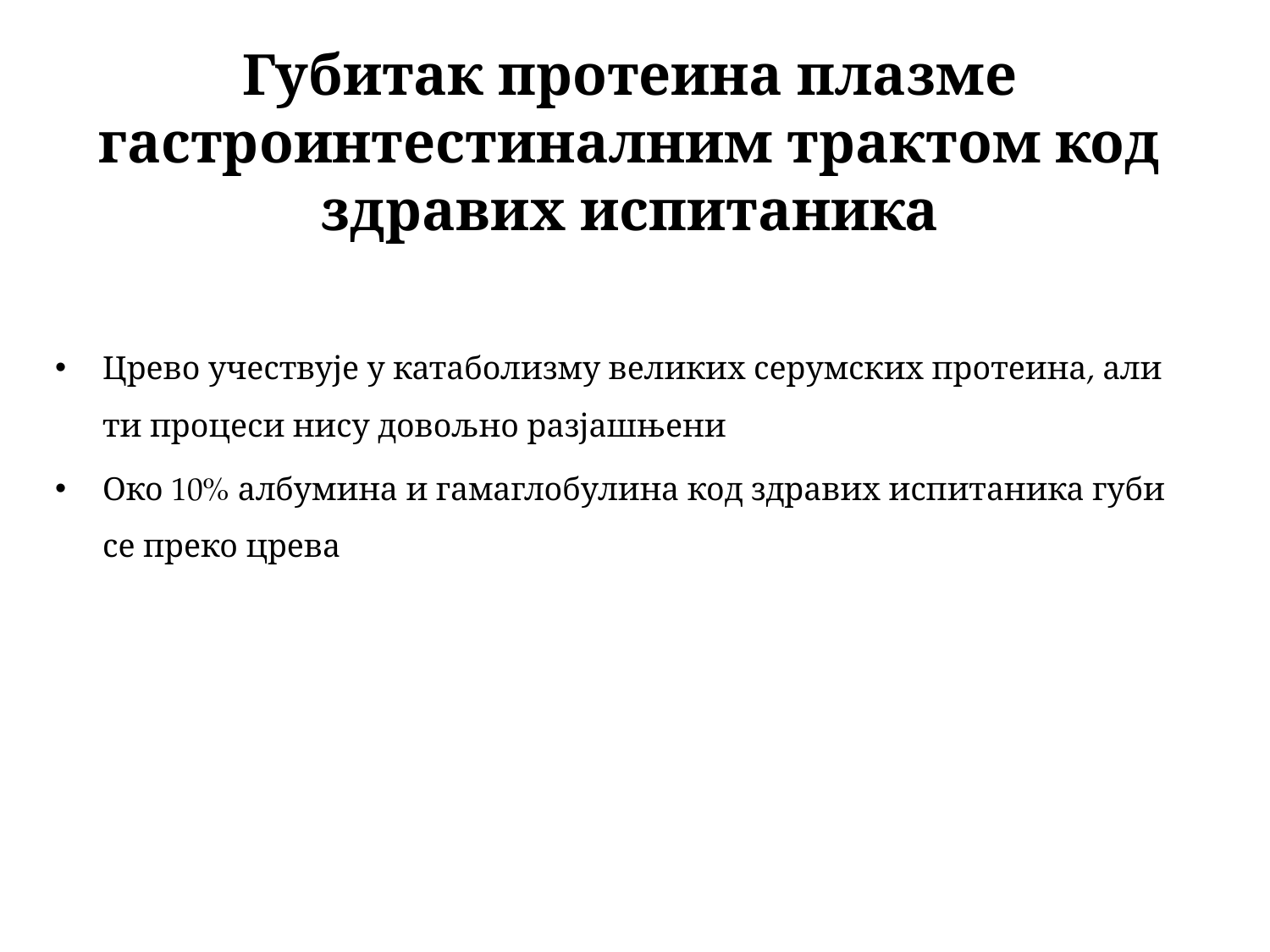

# Губитак протеина плазме гастроинтестиналним трактом код здравих испитаника
Црево учествује у катаболизму великих серумских протеина, али ти процеси нису довољно разјашњени
Око 10% албумина и гамаглобулина код здравих испитаника губи се преко црева